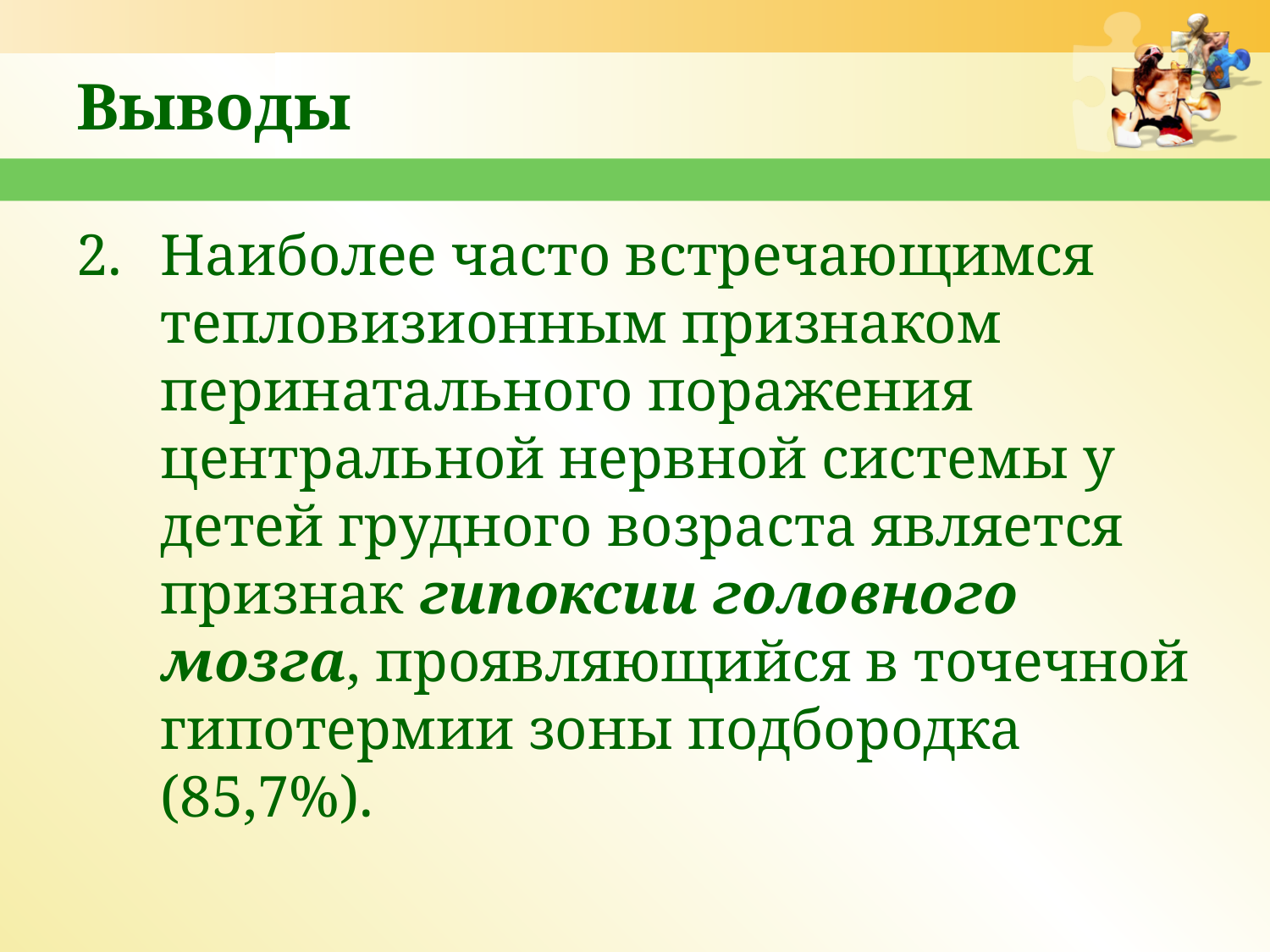

# Выводы
2.	Наиболее часто встречающимся тепловизионным признаком перинатального поражения центральной нервной системы у детей грудного возраста является признак гипоксии головного мозга, проявляющийся в точечной гипотермии зоны подбородка (85,7%).